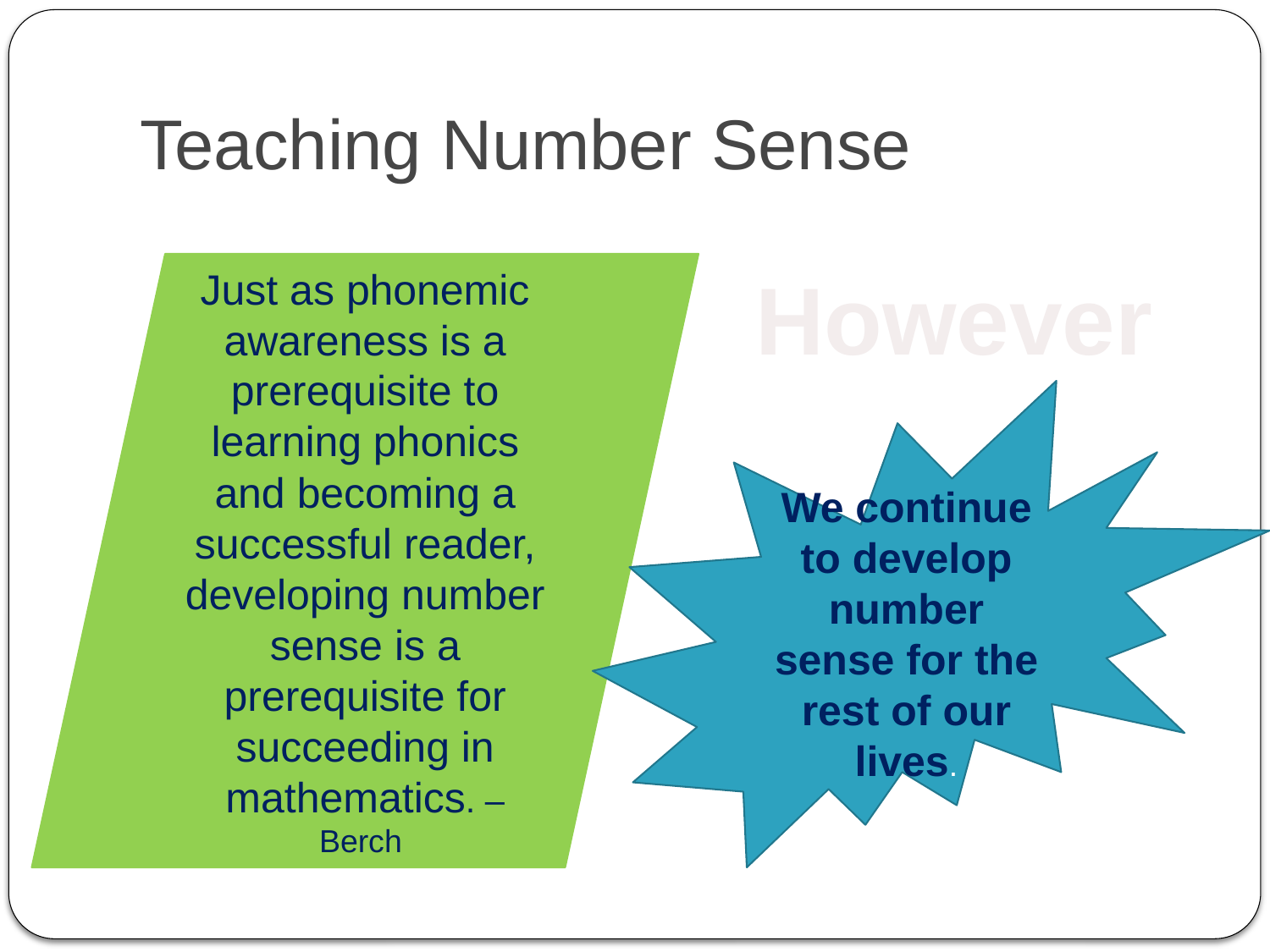

# Teaching Number Sense
Just as phonemic awareness is a prerequisite to learning phonics and becoming a successful reader, developing number sense is a prerequisite for succeeding in mathematics. –
Berch
However
We continue to develop number sense for the rest of our lives.